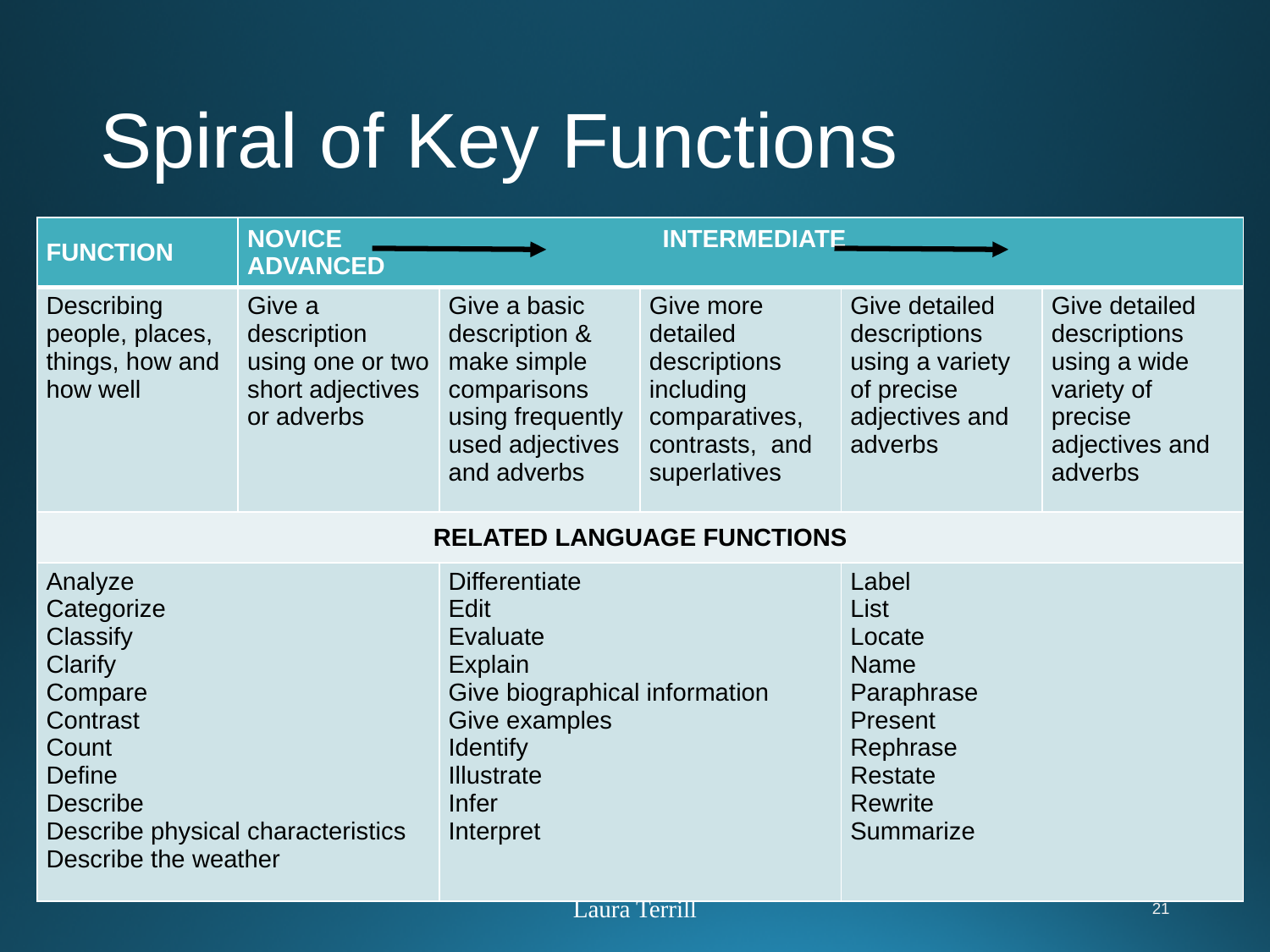

# Spiral of Key Functions
| FUNCTION | NOVICE INTERMEDIATE ADVANCED |  |  |  |  |
| --- | --- | --- | --- | --- | --- |
| Describing people, places, things, how and how well | Give a description using one or two short adjectives or adverbs | Give a basic description & make simple comparisons using frequently used adjectives and adverbs | Give more detailed descriptions including comparatives, contrasts, and superlatives | Give detailed descriptions using a variety of precise adjectives and adverbs | Give detailed descriptions using a wide variety of precise adjectives and adverbs |
| RELATED LANGUAGE FUNCTIONS |  |  |  |  |  |
| Analyze Categorize Classify Clarify Compare Contrast Count Define Describe Describe physical characteristics Describe the weather |  | Differentiate Edit Evaluate Explain Give biographical information Give examples Identify Illustrate Infer Interpret |  | Label List Locate Name Paraphrase Present Rephrase Restate Rewrite Summarize |  |
Laura Terrill
21